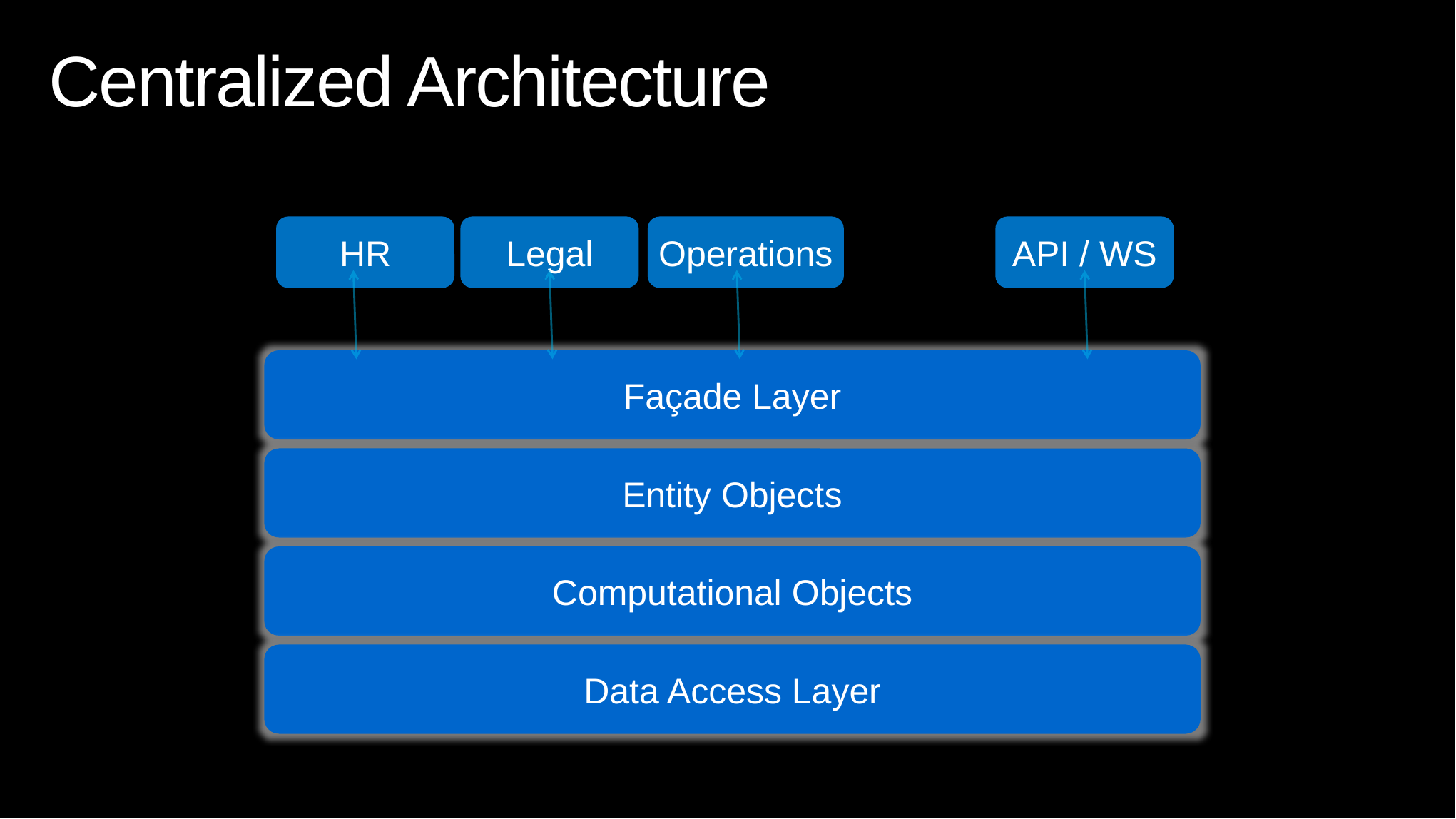

# Centralized Architecture
HR
Legal
Operations
API / WS
Façade Layer
Entity Objects
Computational Objects
Data Access Layer